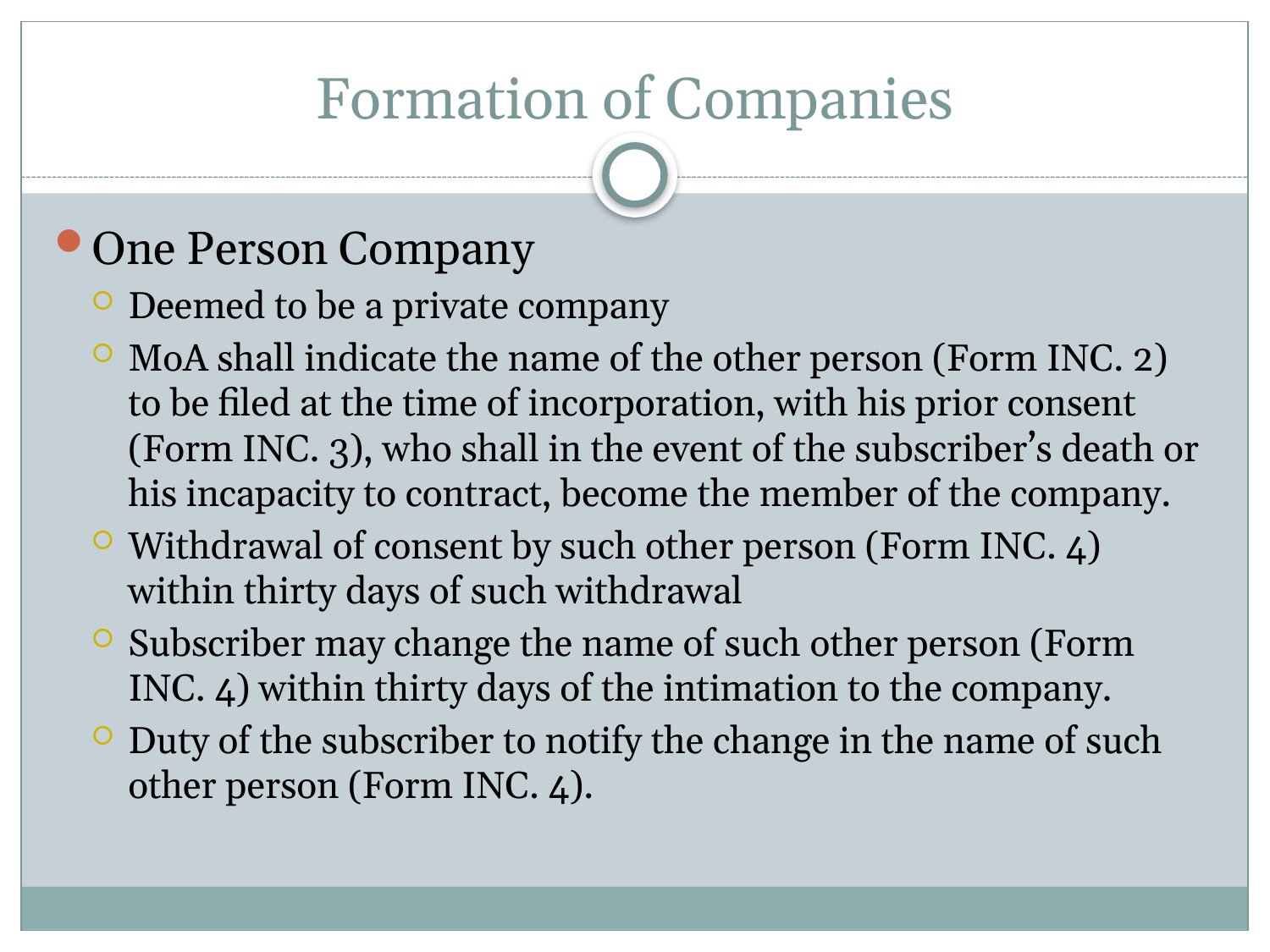

# Formation of Companies
One Person Company
Deemed to be a private company
MoA shall indicate the name of the other person (Form INC. 2) to be filed at the time of incorporation, with his prior consent (Form INC. 3), who shall in the event of the subscriber’s death or his incapacity to contract, become the member of the company.
Withdrawal of consent by such other person (Form INC. 4) within thirty days of such withdrawal
Subscriber may change the name of such other person (Form INC. 4) within thirty days of the intimation to the company.
Duty of the subscriber to notify the change in the name of such other person (Form INC. 4).